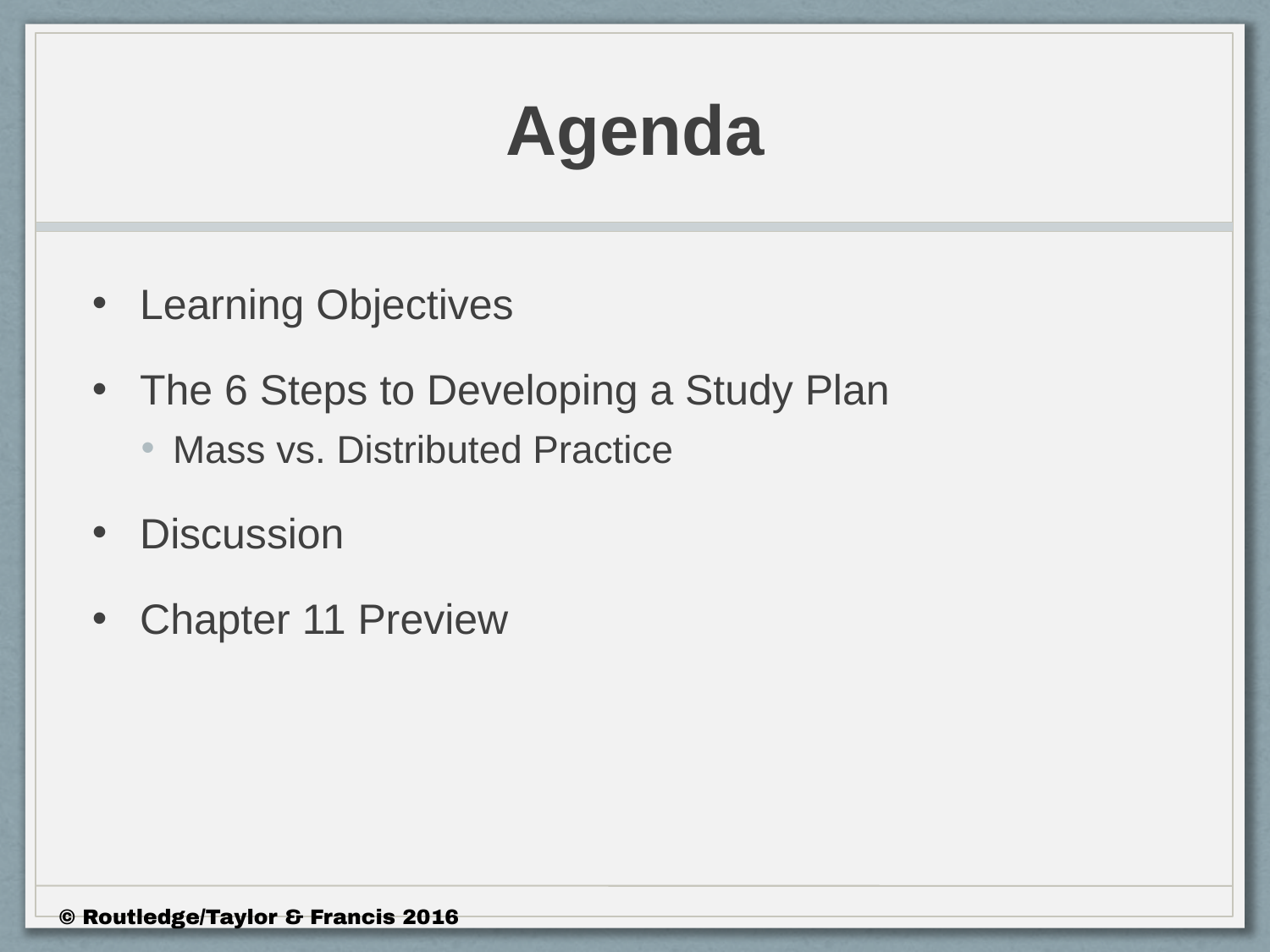

# Agenda
Learning Objectives
The 6 Steps to Developing a Study Plan
Mass vs. Distributed Practice
Discussion
Chapter 11 Preview
© Routledge/Taylor & Francis 2016